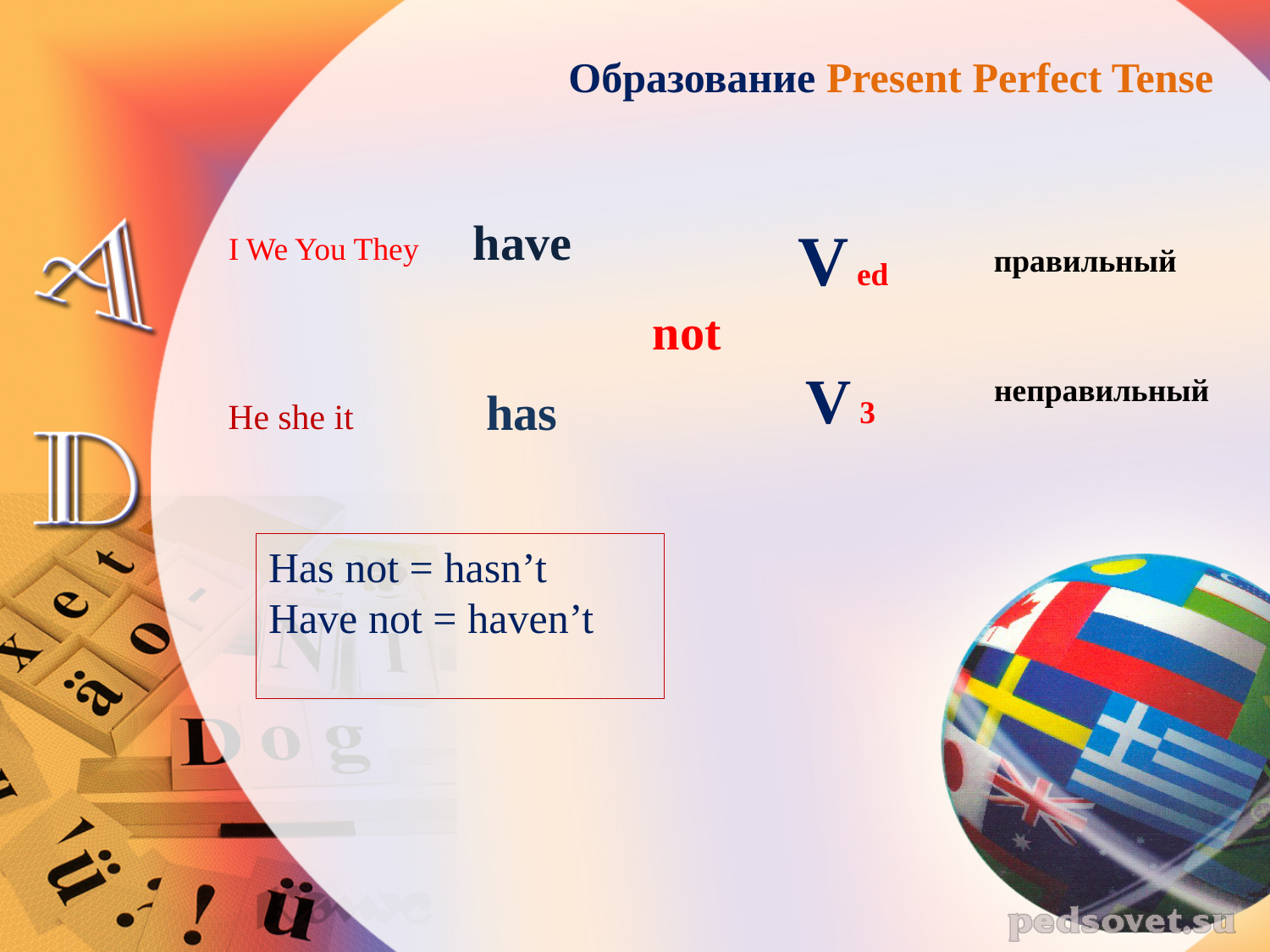

Образование Present Perfect Tense
have
V ed
I We You They
правильный
not
V 3
неправильный
has
He she it
Has not = hasn’t
Have not = haven’t